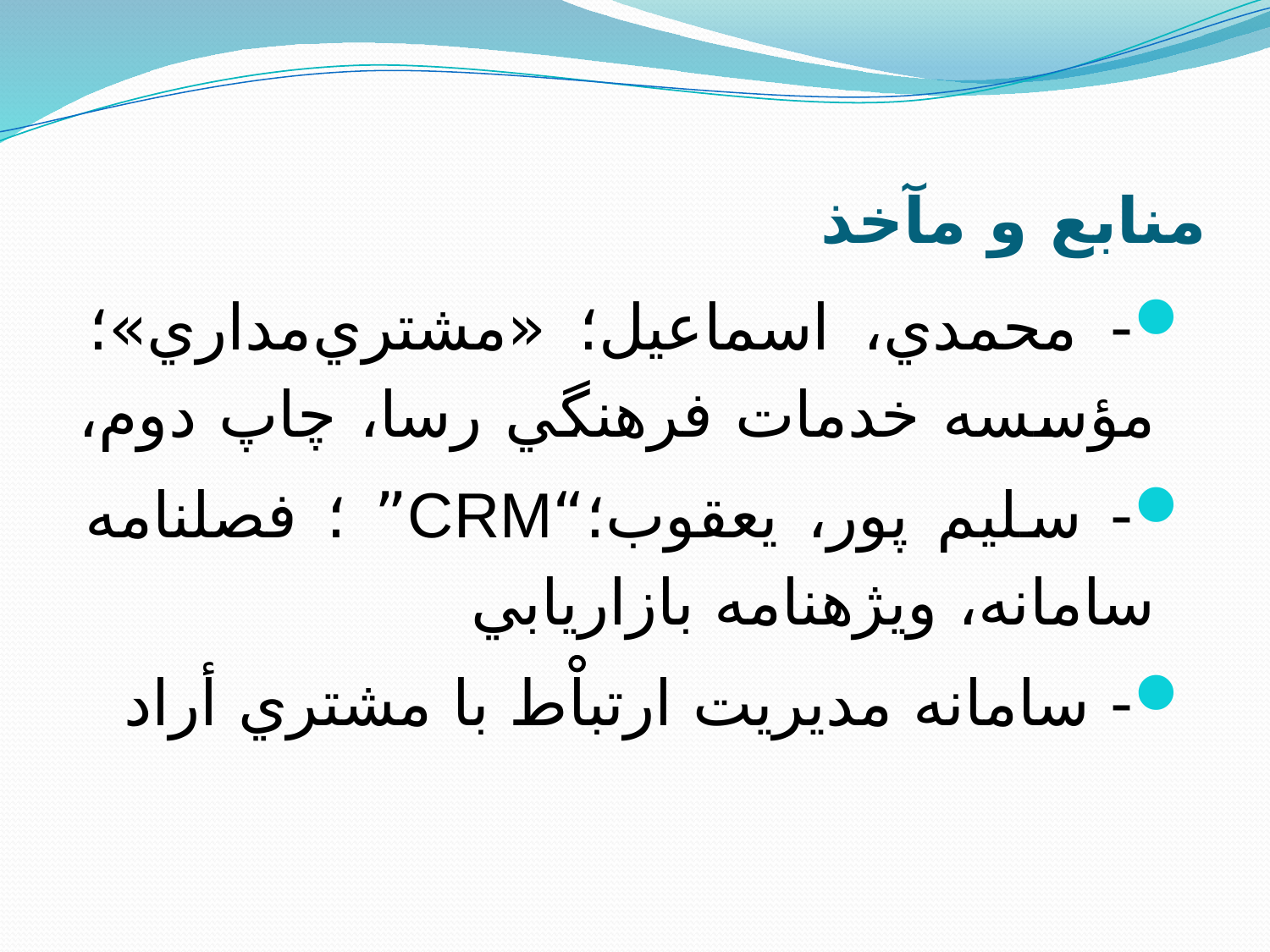

# منابع و مآخذ
- محمدي، اسماعيل؛ «مشتري‌مداري»؛ مؤسسه خدمات فرهنگي رسا، چاپ دوم،
- سليم پور، يعقوب؛“CRM” ؛ فصلنامه سامانه، ويژه‏نامه بازاريابي
- سامانه مديريت ارتباْْط با مشتري أراد